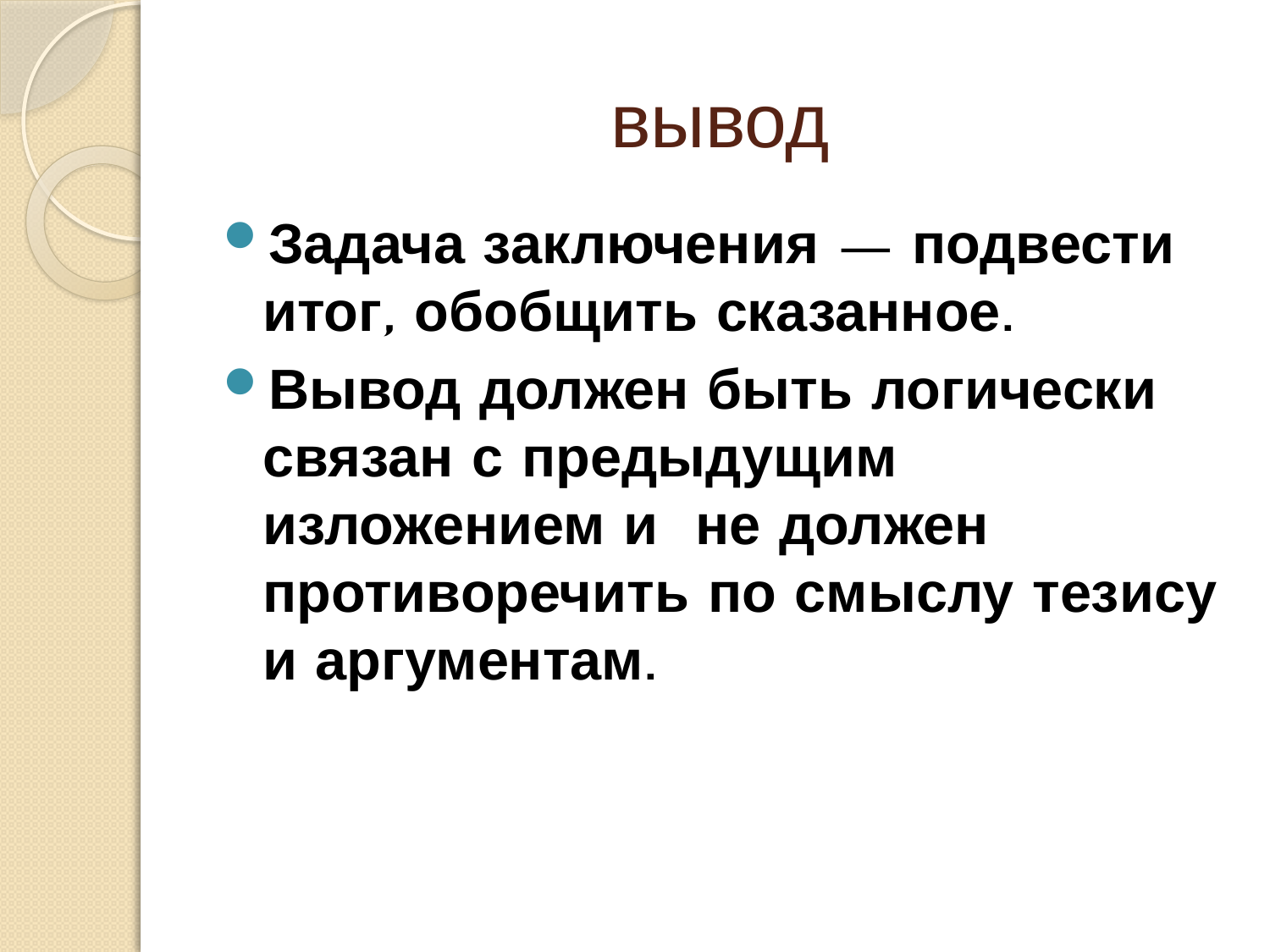

# вывод
Задача заключения — подвести итог, обобщить сказанное.
Вывод должен быть логически связан с предыдущим изложением и  не должен противоречить по смыслу тезису и аргументам.